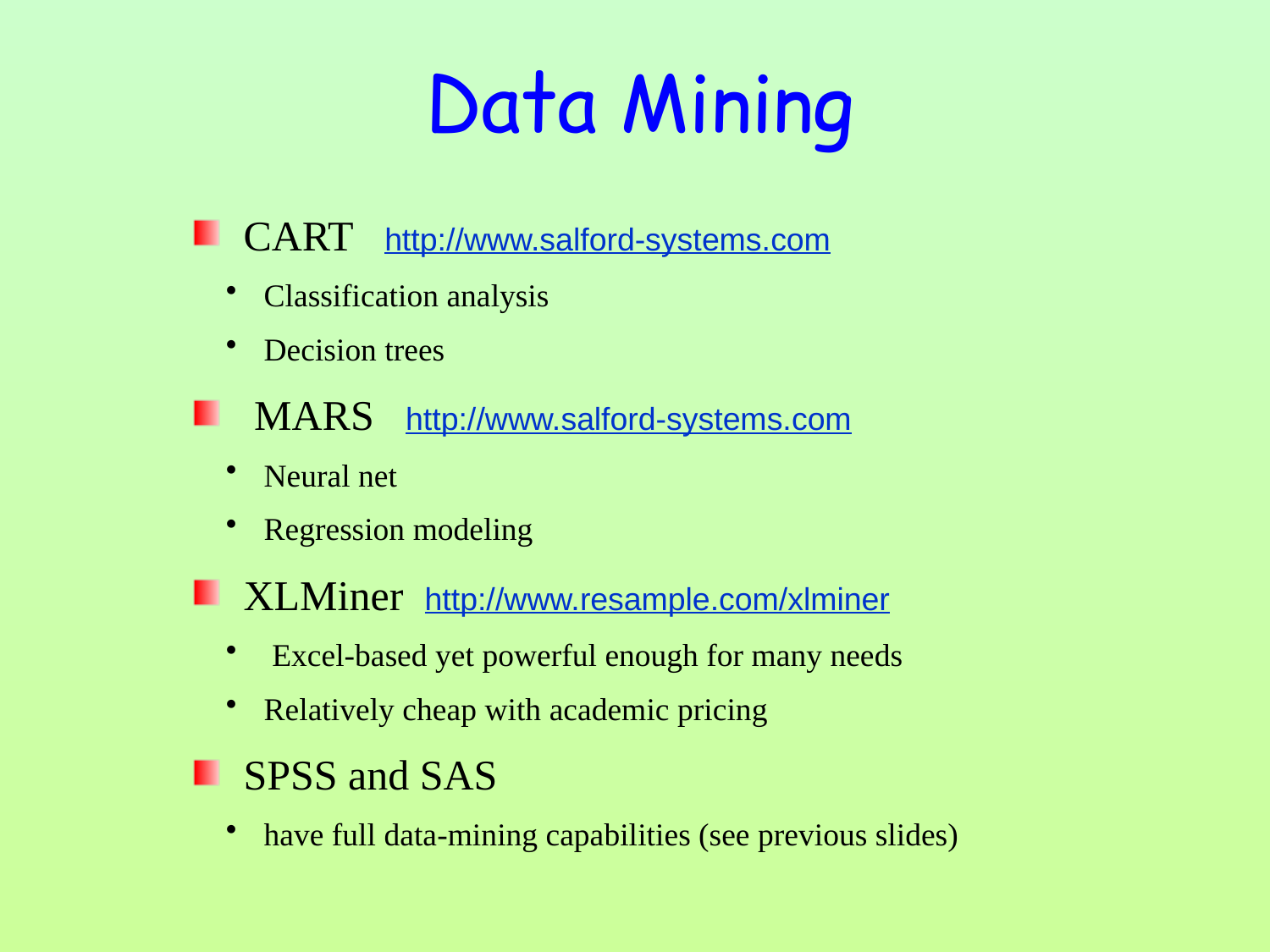

# Data Mining
  CART   http://www.salford-systems.com
 Classification analysis
 Decision trees
   MARS   http://www.salford-systems.com
 Neural net
 Regression modeling
  XLMiner  http://www.resample.com/xlminer
  Excel-based yet powerful enough for many needs
 Relatively cheap with academic pricing
  SPSS and SAS
 have full data-mining capabilities (see previous slides)